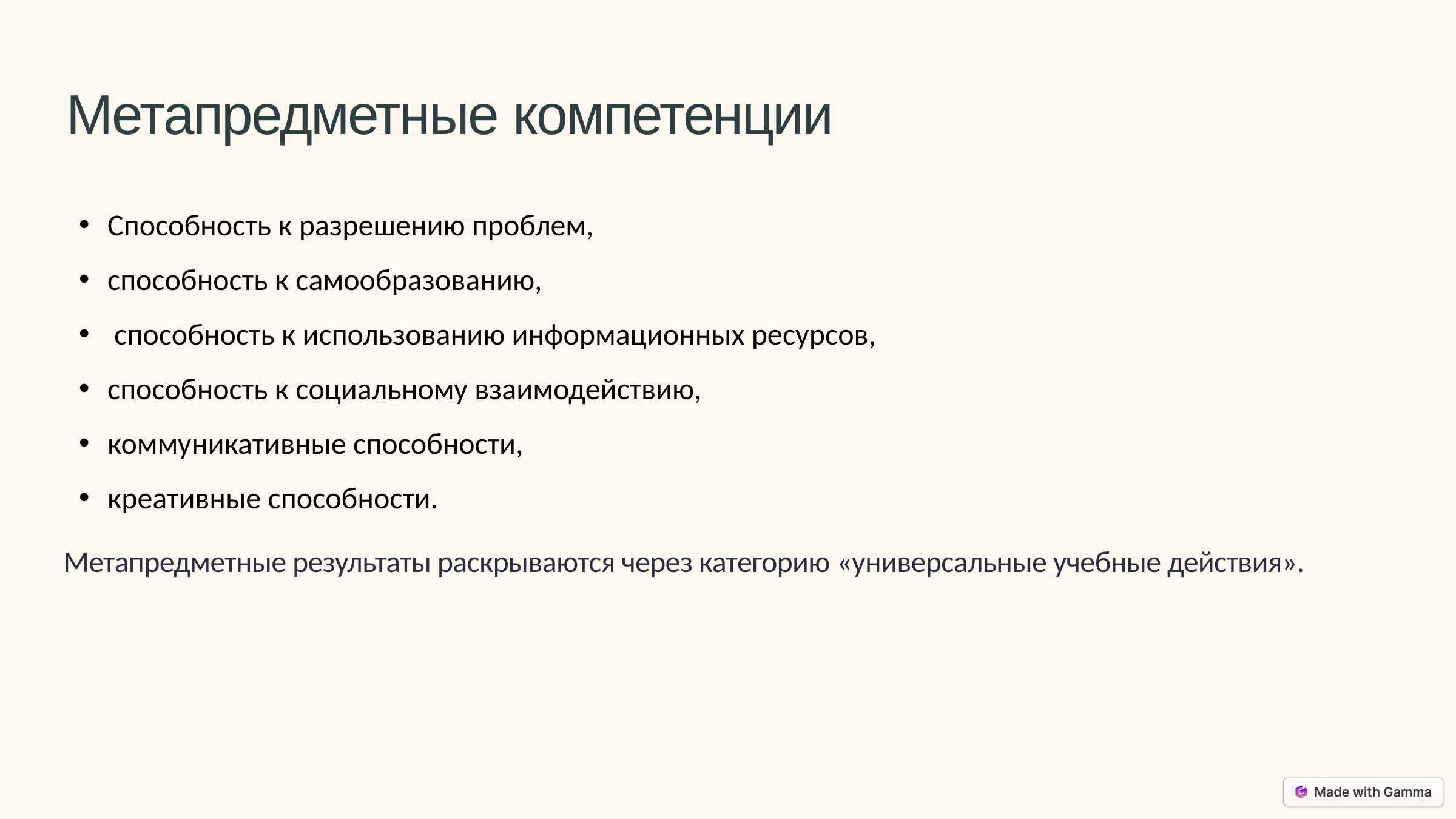

Метапредметные компетенции
Способность к разрешению проблем,
способность к самообразованию,
 способность к использованию информационных ресурсов,
способность к социальному взаимодействию,
коммуникативные способности,
креативные способности.
Метапредметные результаты раскрываются через категорию «универсальные учебные действия».